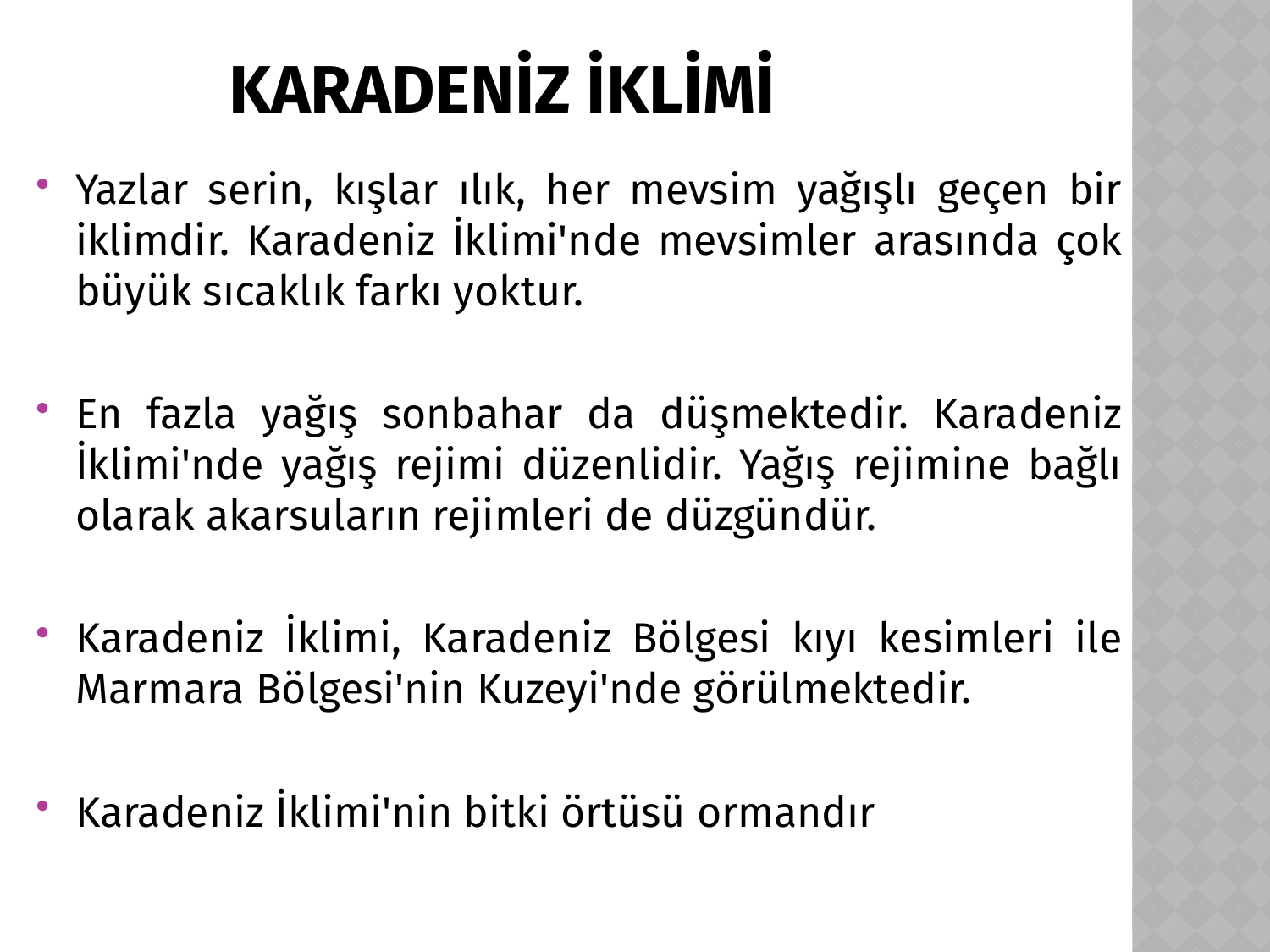

# KARADENİZ İKLİMİ
Yazlar serin, kışlar ılık, her mevsim yağışlı geçen bir iklimdir. Karadeniz İklimi'nde mevsimler arasında çok büyük sıcaklık farkı yoktur.

En fazla yağış sonbahar da düşmektedir. Karadeniz İklimi'nde yağış rejimi düzenlidir. Yağış rejimine bağlı olarak akarsuların rejimleri de düzgündür.

Karadeniz İklimi, Karadeniz Bölgesi kıyı kesimleri ile Marmara Bölgesi'nin Kuzeyi'nde görülmektedir.

Karadeniz İklimi'nin bitki örtüsü ormandır